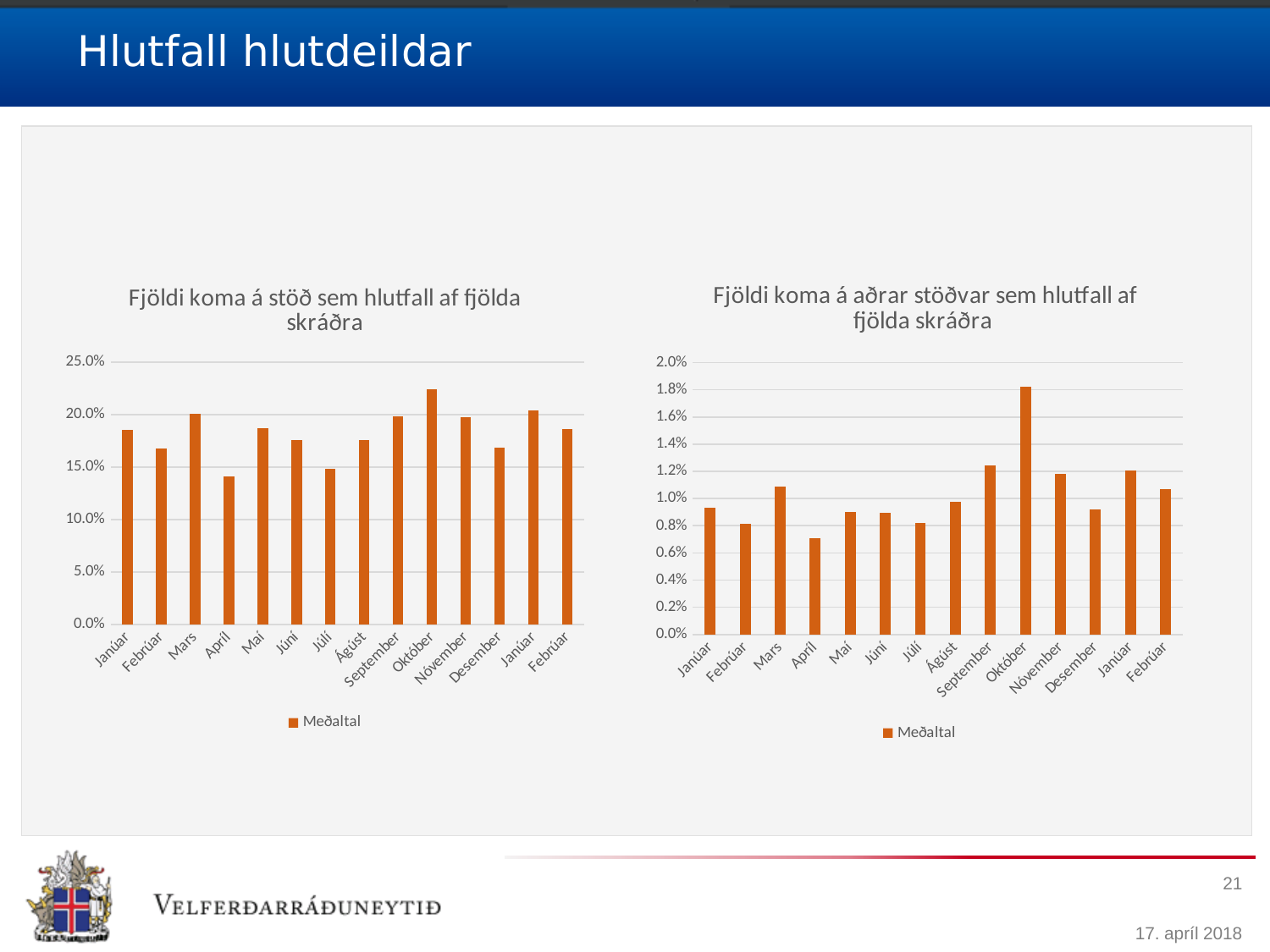

# Hlutfall hlutdeildar

[unsupported chart]

[unsupported chart]

21
17. apríl 2018